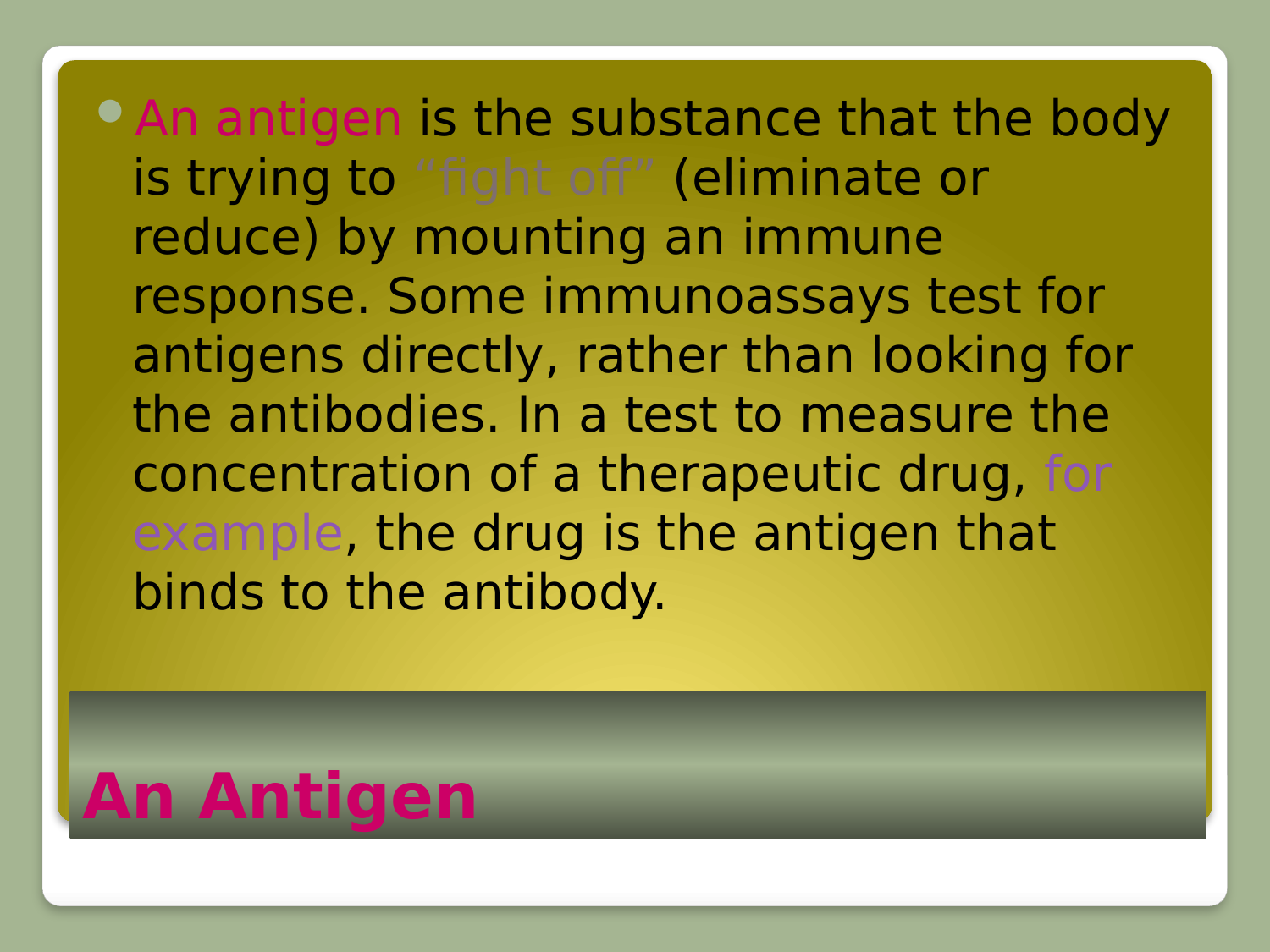

An antigen is the substance that the body is trying to “fight off” (eliminate or reduce) by mounting an immune response. Some immunoassays test for antigens directly, rather than looking for the antibodies. In a test to measure the concentration of a therapeutic drug, for example, the drug is the antigen that binds to the antibody.
# An Antigen